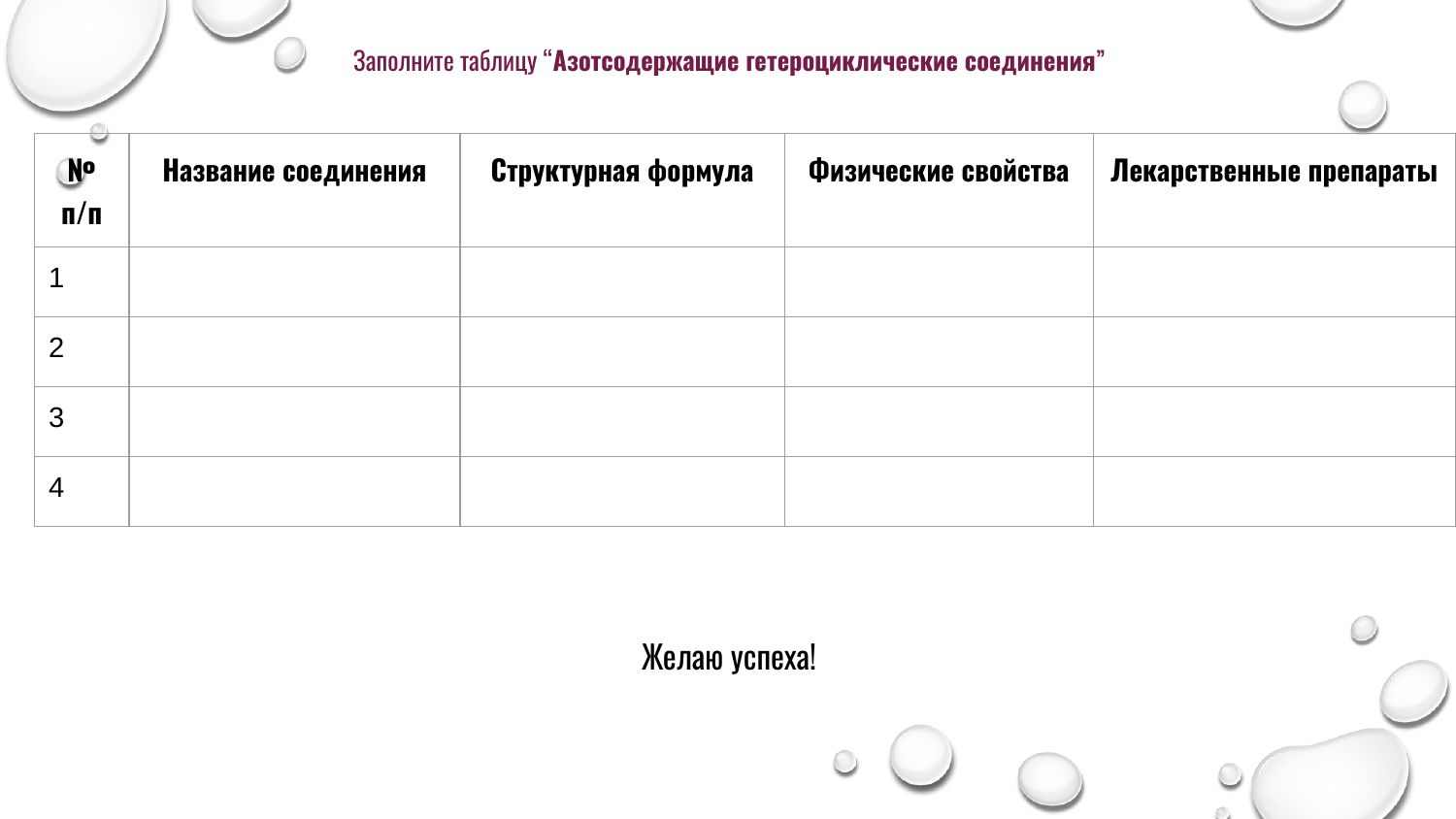

Заполните таблицу “Азотсодержащие гетероциклические соединения”

Желаю успеха!

| № п/п | Название соединения | Структурная формула | Физические свойства | Лекарственные препараты |
| --- | --- | --- | --- | --- |
| 1 |  |  |  |  |
| 2 |  |  |  |  |
| 3 |  |  |  |  |
| 4 |  |  |  |  |